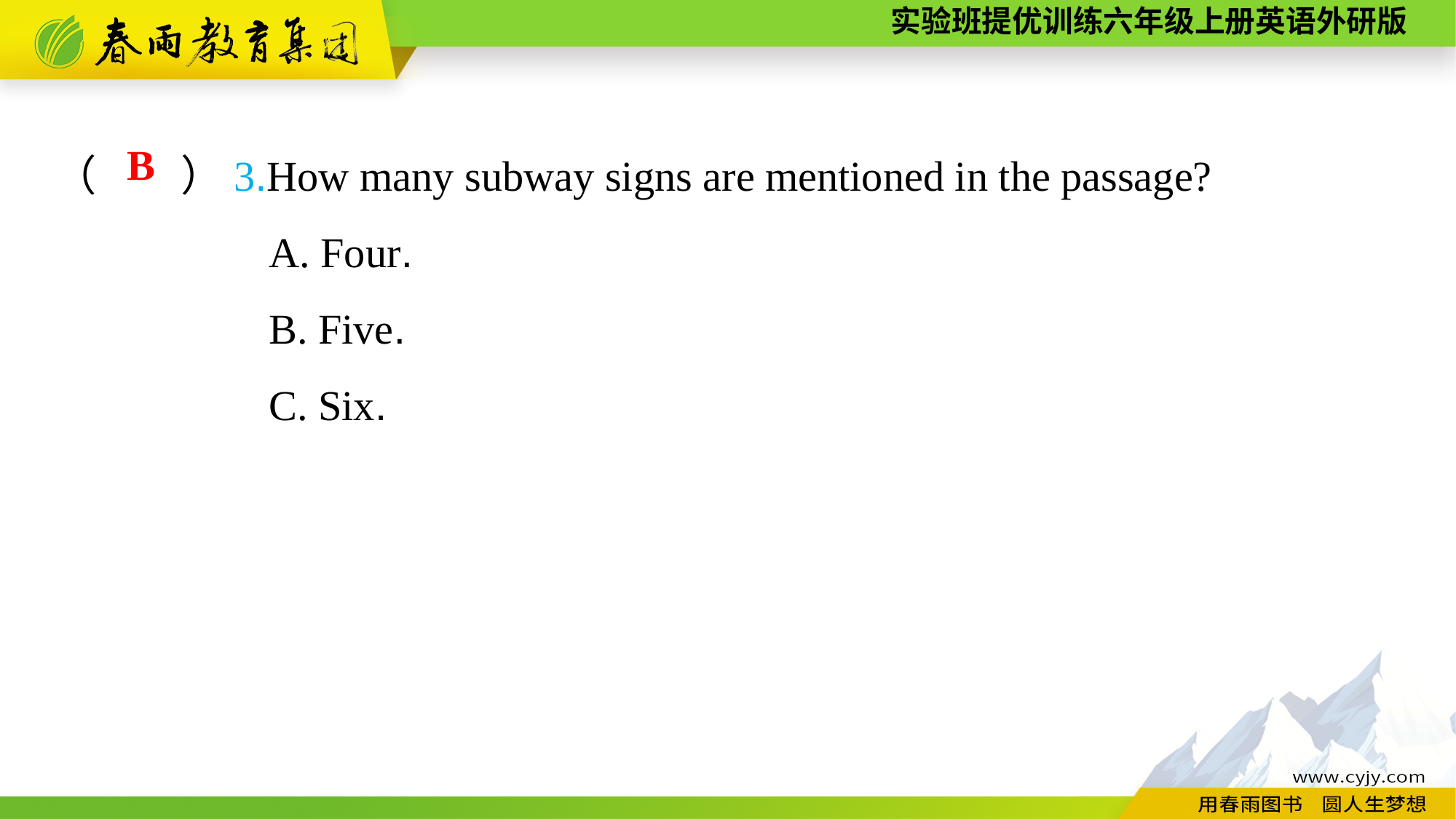

（　　）3.How many subway signs are mentioned in the passage?
A. Four.
B. Five.
C. Six.
B